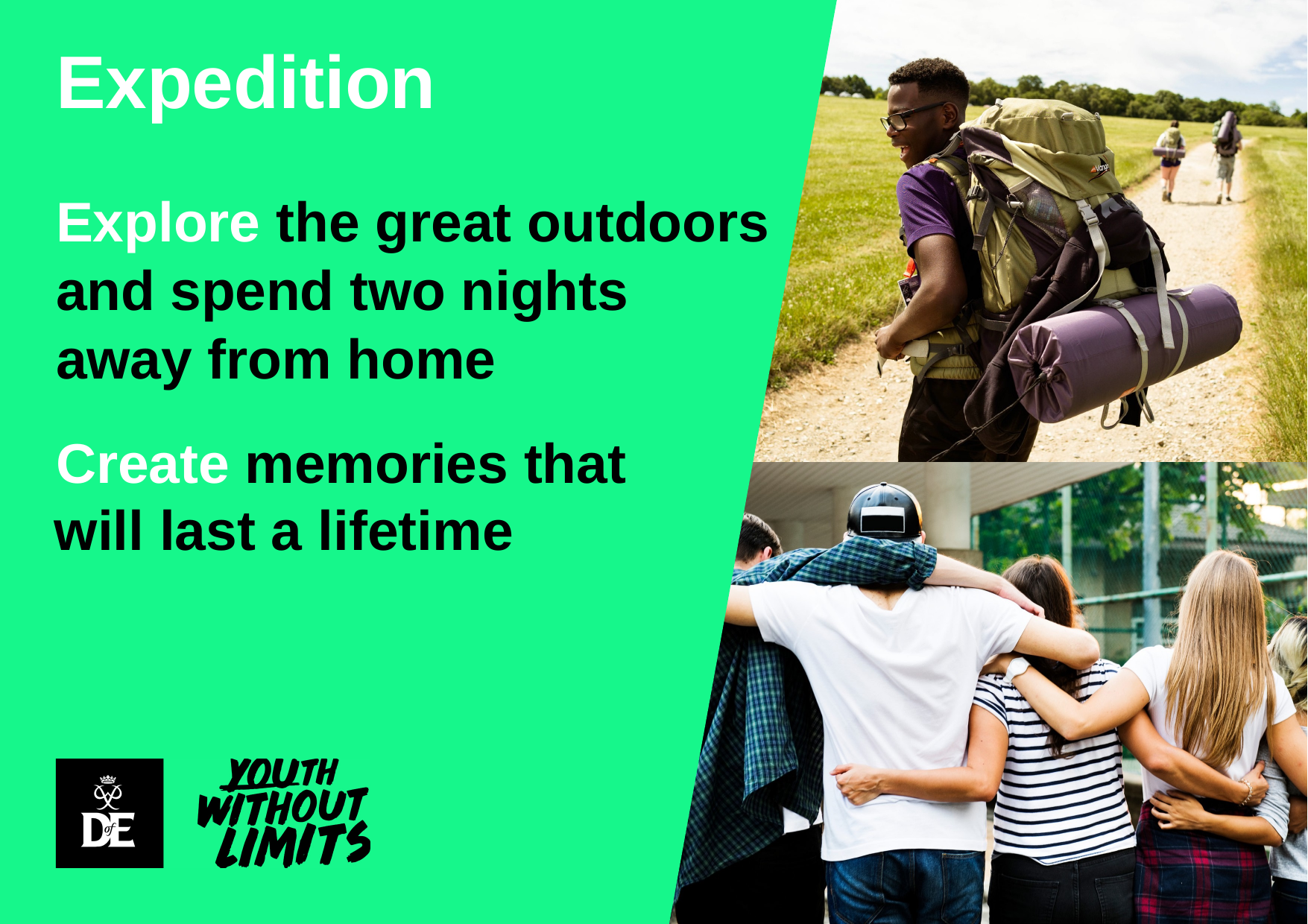

# Expedition
Explore the great outdoors
and spend two nights
away from home
Create memories that 
will last a lifetime